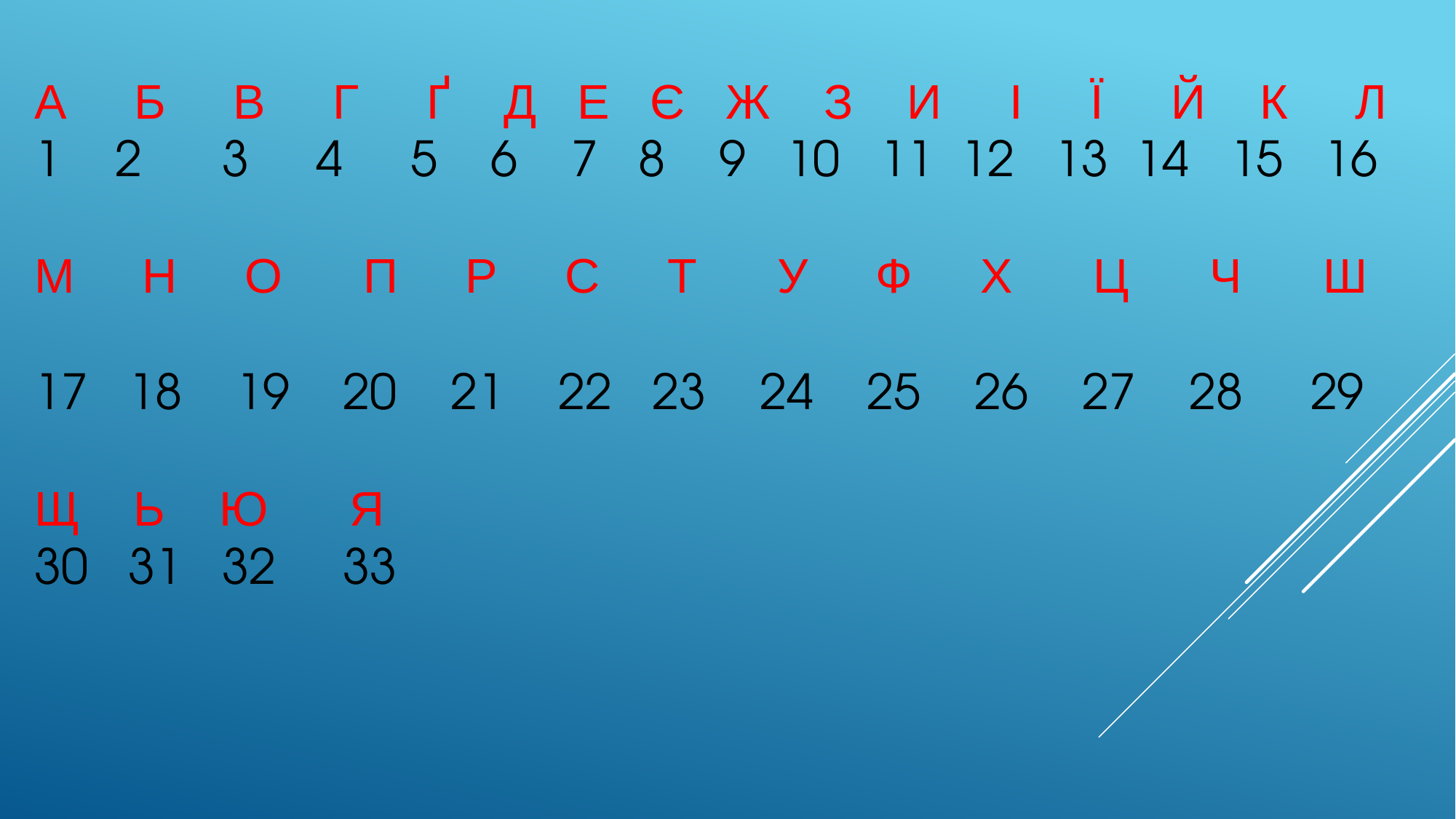

А     Б     В     Г     Ґ    Д   Е   Є   Ж    З    И     І     Ї     Й    К     Л
1    2      3     4     5    6    7   8    9   10   11  12   13  14   15   16

М     Н     О      П     Р     С     Т      У     Ф     Х      Ц      Ч      Ш
17   18    19    20    21    22   23    24    25    26    27    28     29

Щ    Ь    Ю      Я
30   31   32     33